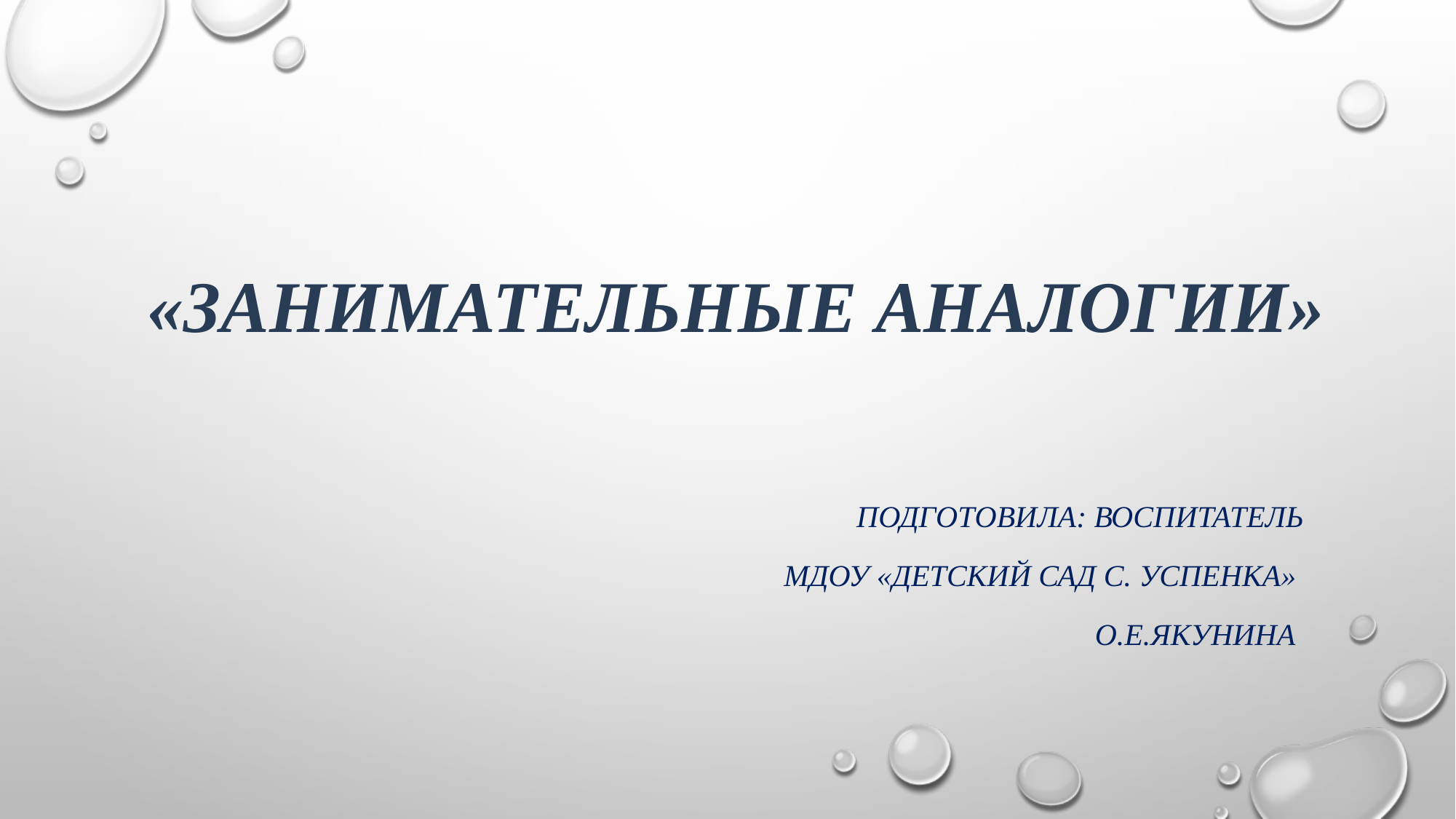

«ЗАНИМАТЕЛЬНЫЕ АНАЛОГИИ»
Подготовила: воспитатель
 МДОУ «Детский сад с. Успенка»
О.Е.Якунина